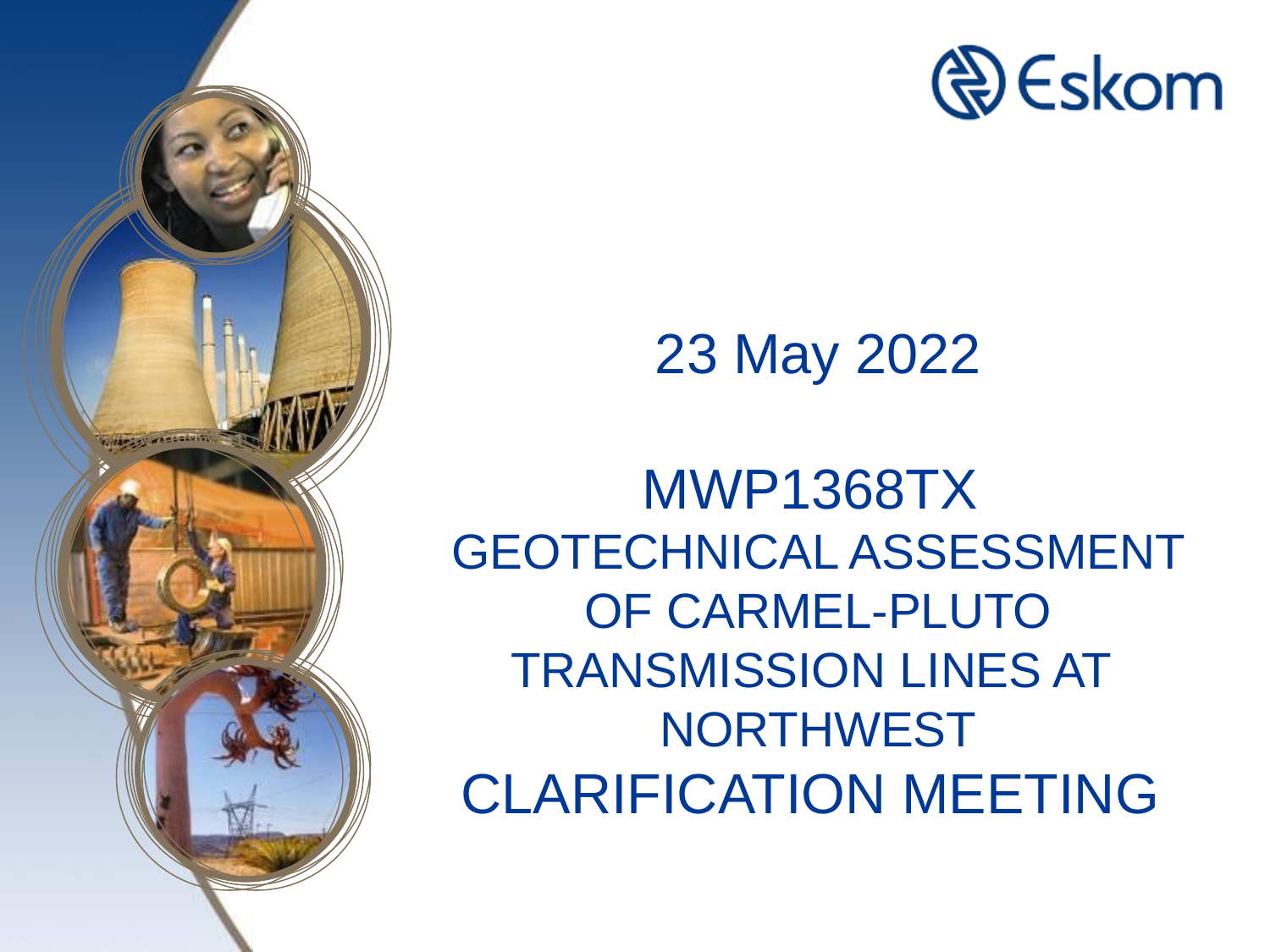

# 23 May 2022 MWP1368TX GEOTECHNICAL ASSESSMENT OF CARMEL-PLUTO TRANSMISSION LINES AT NORTHWEST CLARIFICATION MEETING